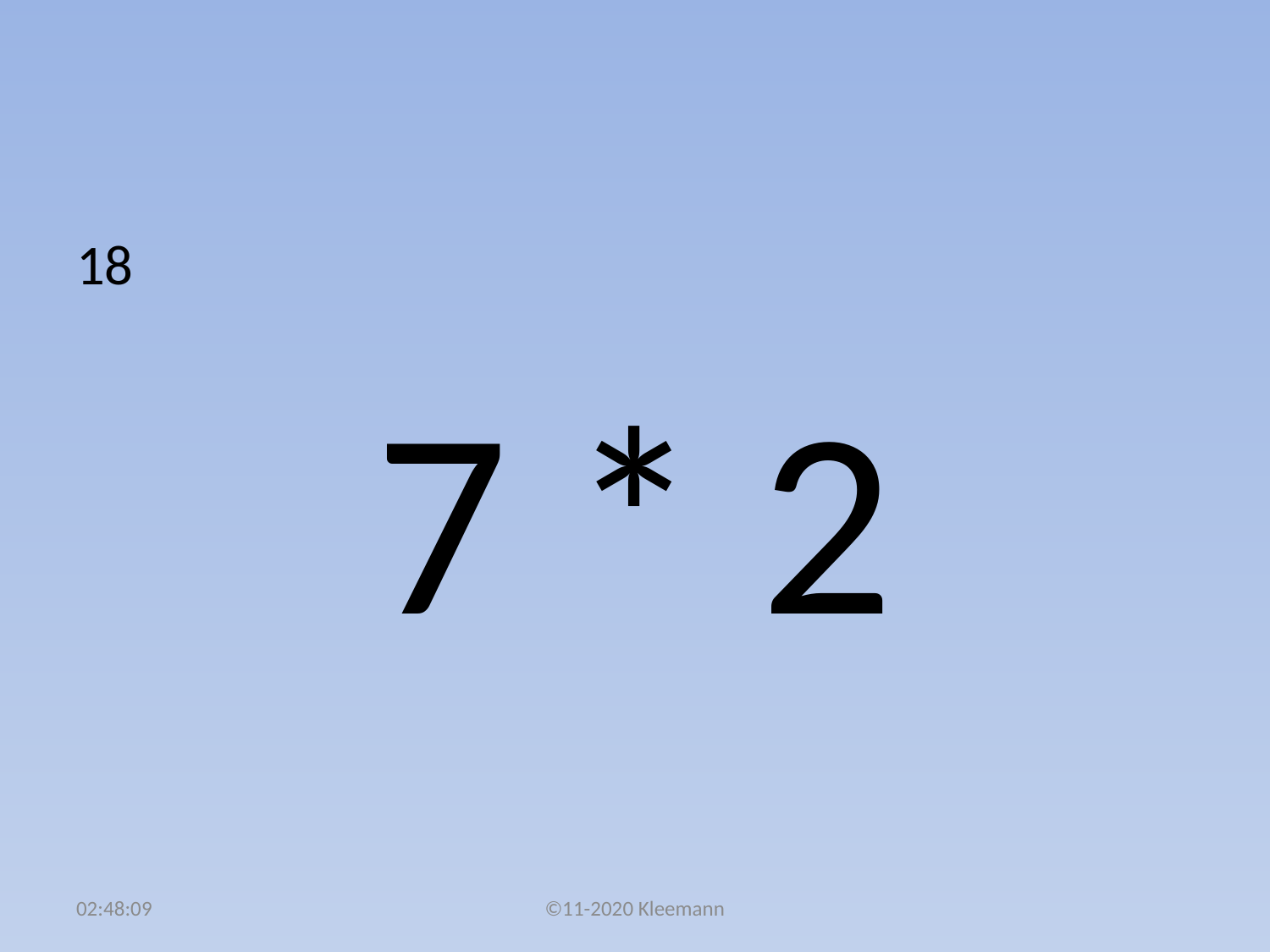

#
18
7 * 2
02:48:09
©11-2020 Kleemann